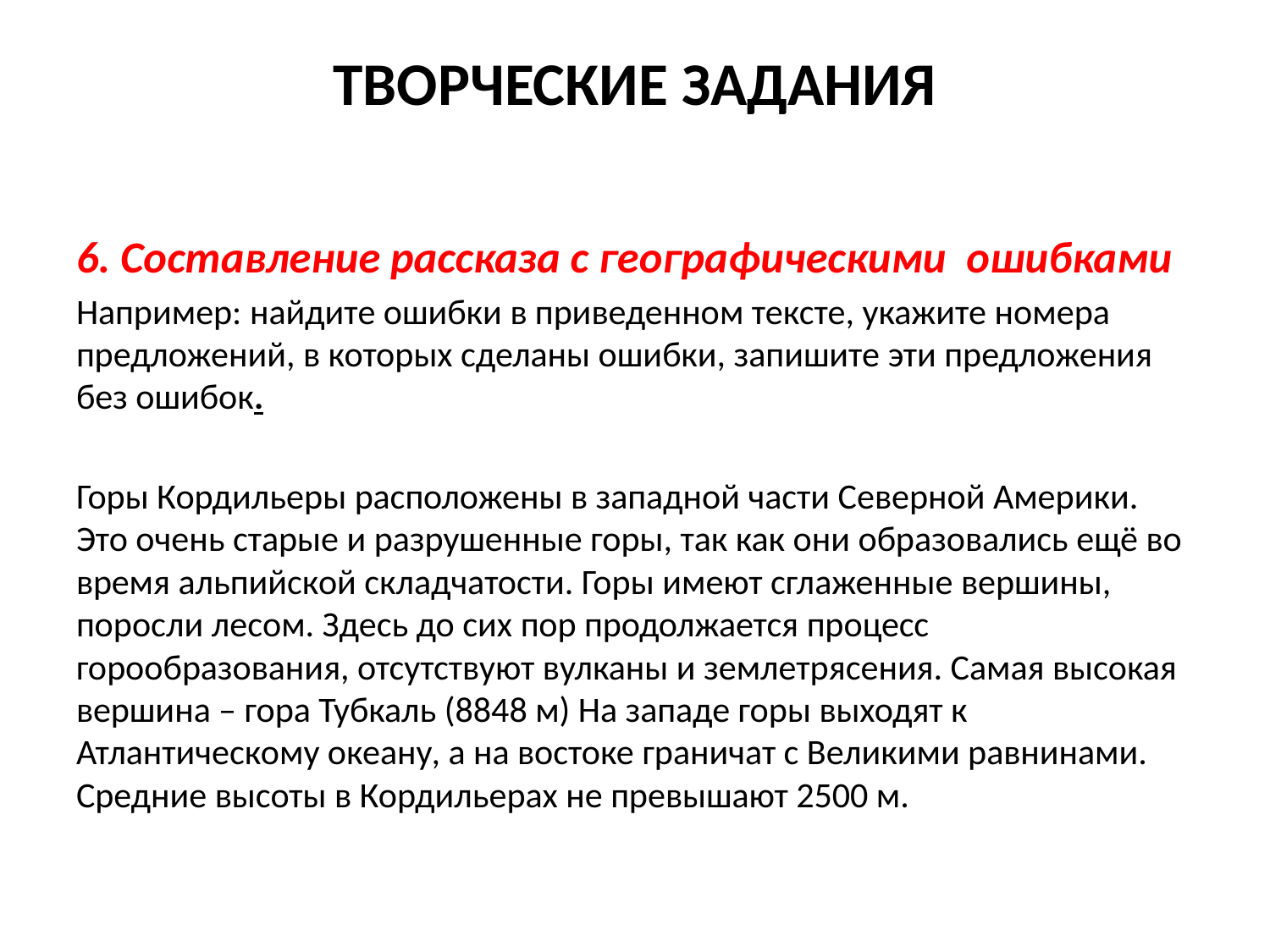

# ТВОРЧЕСКИЕ ЗАДАНИЯ
6. Составление рассказа с географическими  ошибками
Например: найдите ошибки в приведенном тексте, укажите номера предложений, в которых сделаны ошибки, запишите эти предложения без ошибок.

Горы Кордильеры расположены в западной части Северной Америки. Это очень старые и разрушенные горы, так как они образовались ещё во время альпийской складчатости. Горы имеют сглаженные вершины, поросли лесом. Здесь до сих пор продолжается процесс горообразования, отсутствуют вулканы и землетрясения. Самая высокая вершина – гора Тубкаль (8848 м) На западе горы выходят к Атлантическому океану, а на востоке граничат с Великими равнинами. Средние высоты в Кордильерах не превышают 2500 м.